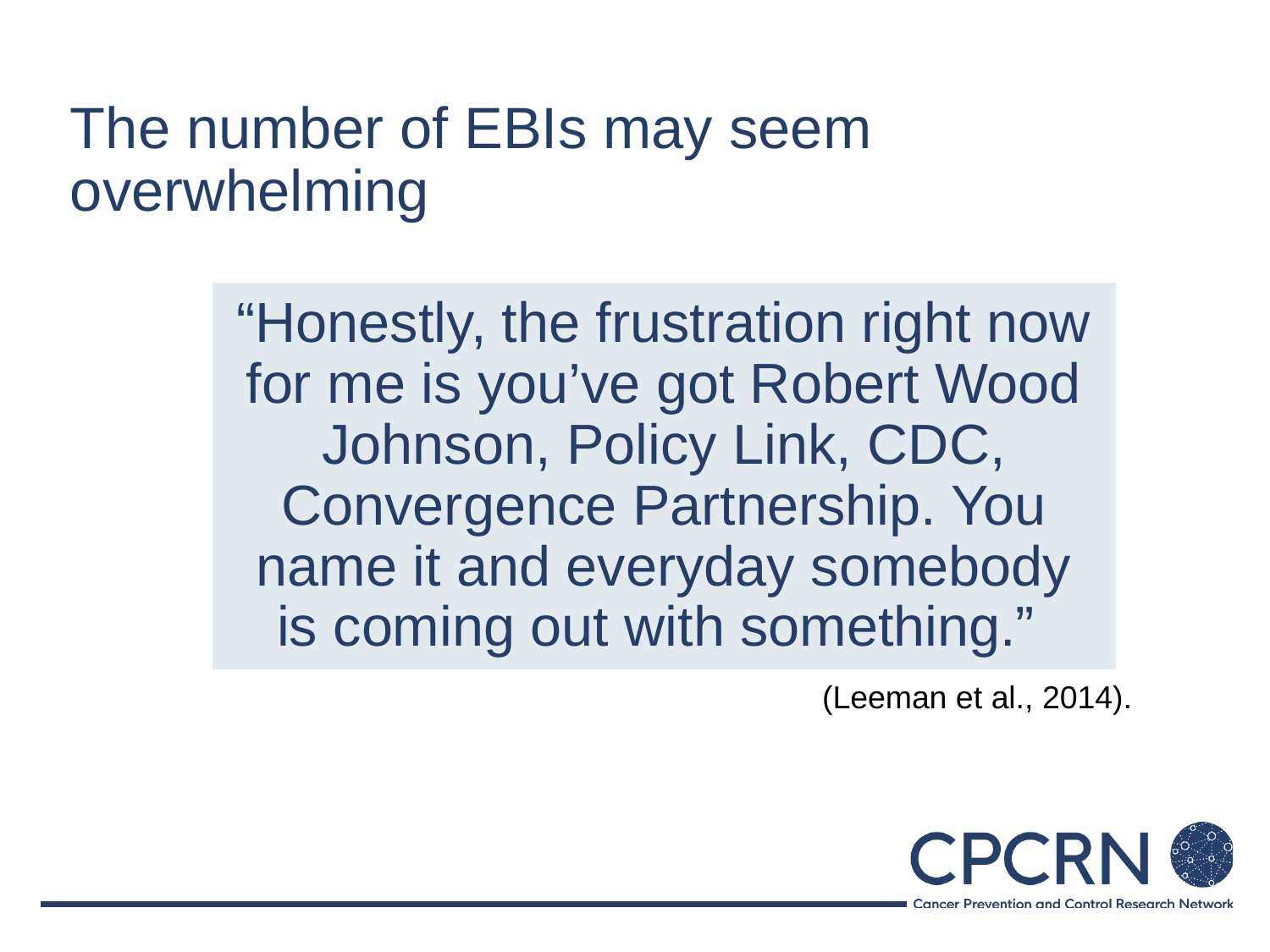

# The number of EBIs may seem overwhelming
“Honestly, the frustration right now for me is you’ve got Robert Wood Johnson, Policy Link, CDC, Convergence Partnership. You name it and everyday somebody is coming out with something.”
(Leeman et al., 2014).